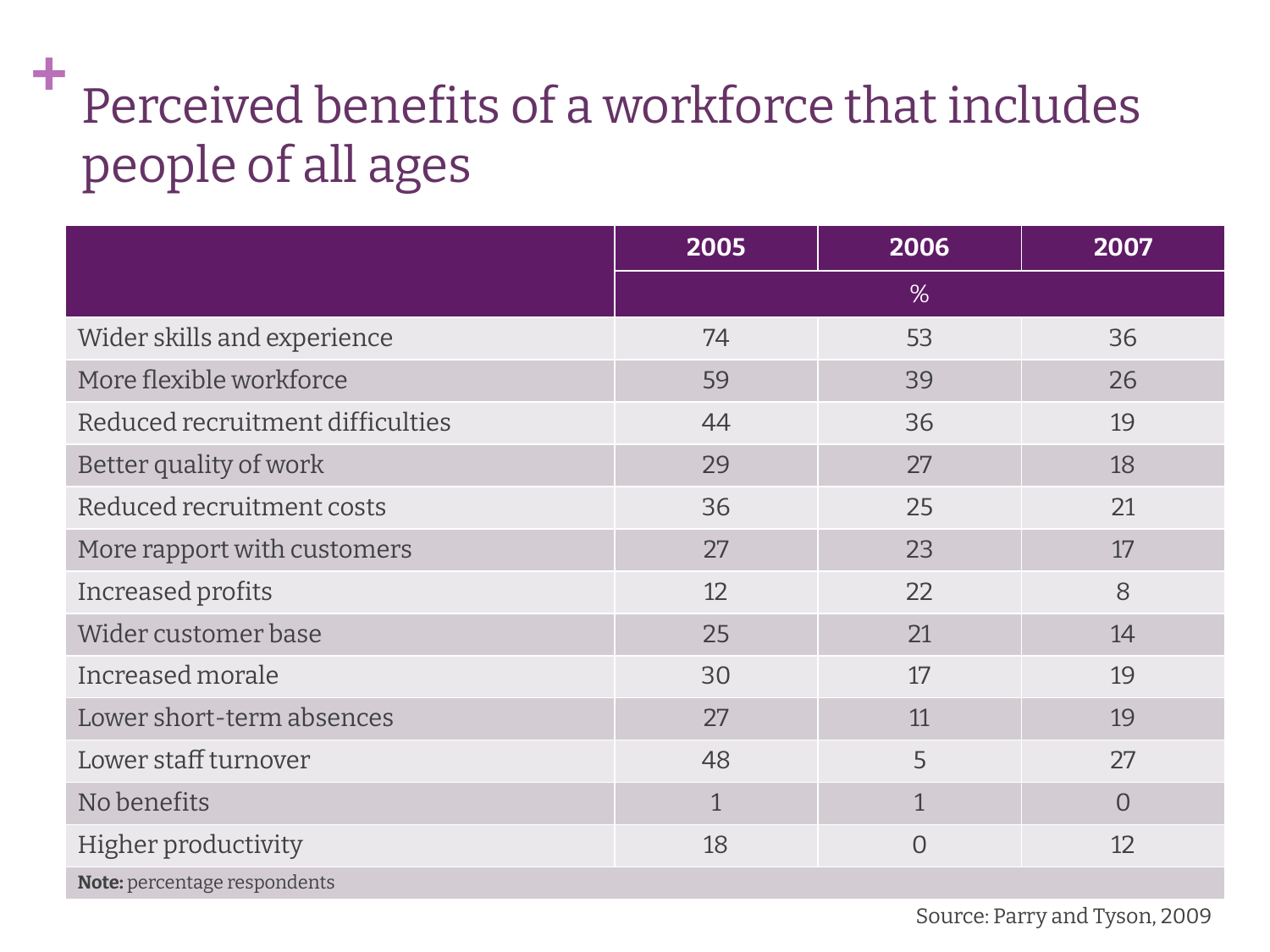

# Perceived benefits of a workforce that includes people of all ages
|  | 2005 | 2006 | 2007 |
| --- | --- | --- | --- |
|  | % |  |  |
| Wider skills and experience | 74 | 53 | 36 |
| More flexible workforce | 59 | 39 | 26 |
| Reduced recruitment difficulties | 44 | 36 | 19 |
| Better quality of work | 29 | 27 | 18 |
| Reduced recruitment costs | 36 | 25 | 21 |
| More rapport with customers | 27 | 23 | 17 |
| Increased profits | 12 | 22 | 8 |
| Wider customer base | 25 | 21 | 14 |
| Increased morale | 30 | 17 | 19 |
| Lower short-term absences | 27 | 11 | 19 |
| Lower staff turnover | 48 | 5 | 27 |
| No benefits | 1 | 1 | 0 |
| Higher productivity | 18 | 0 | 12 |
| Note: percentage respondents |  |  |  |
Source: Parry and Tyson, 2009